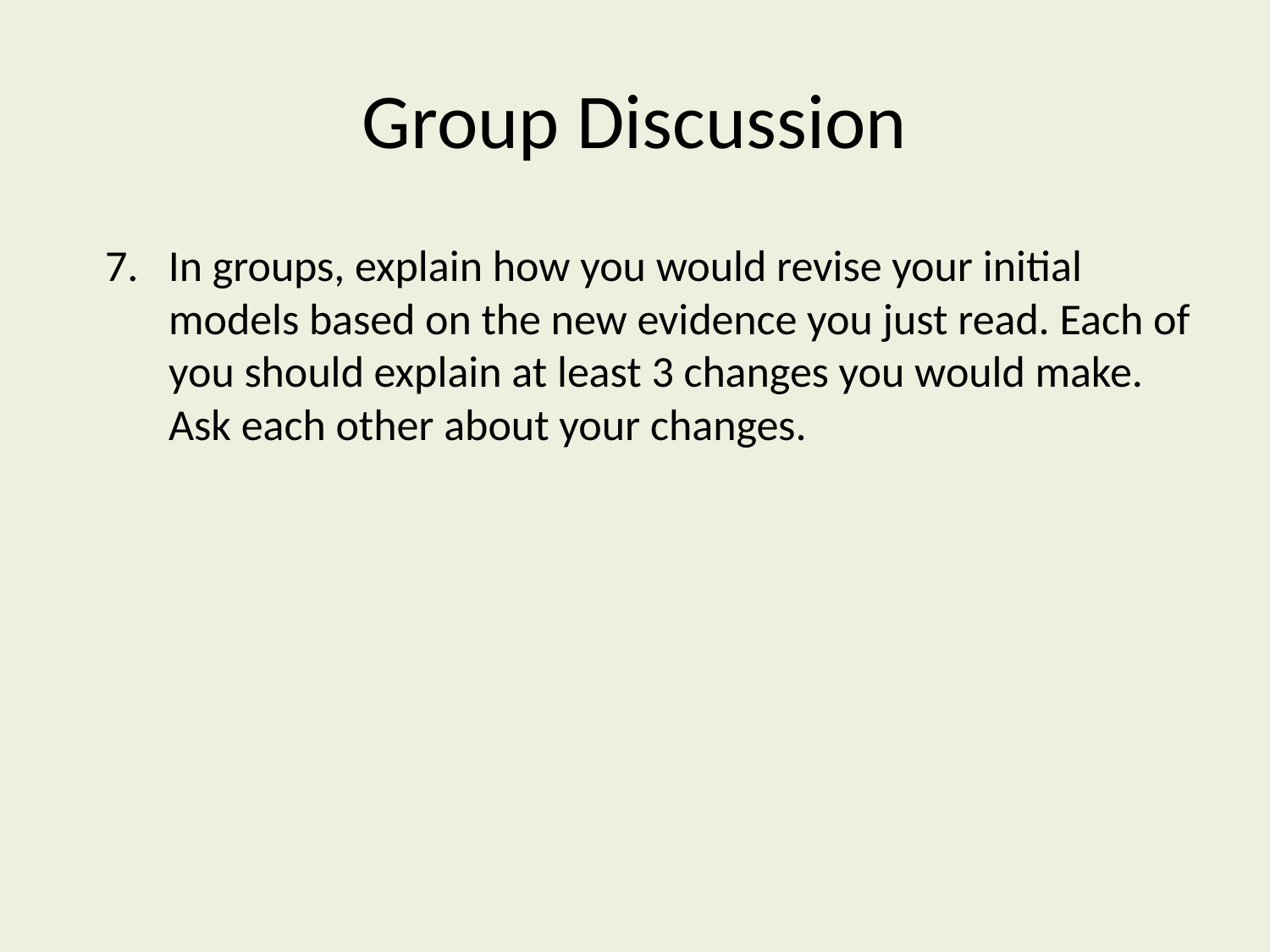

Group Discussion

7.   In groups, explain how you would revise your initial models based on the new evidence you just read. Each of you should explain at least 3 changes you would make. Ask each other about your changes.